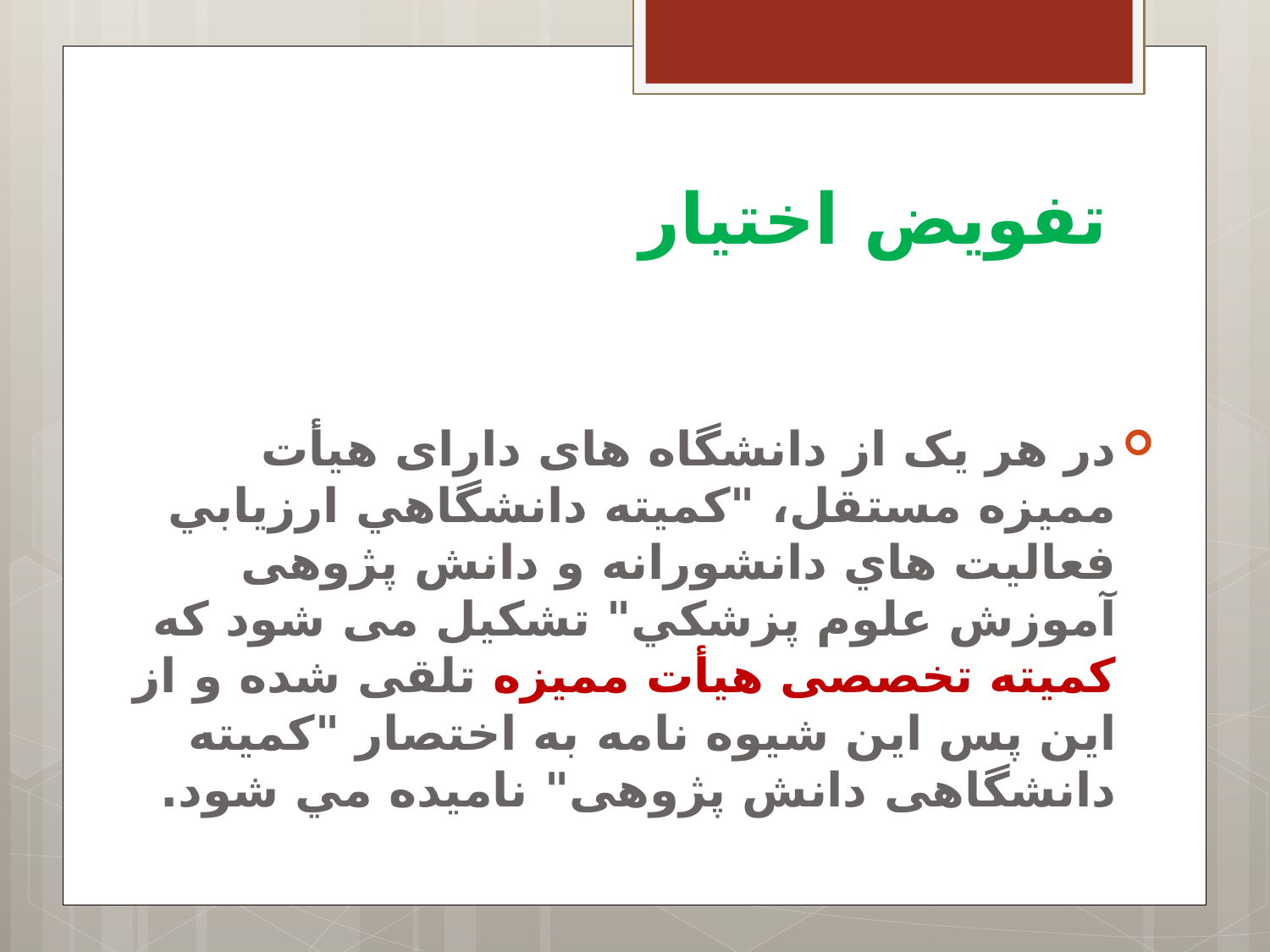

تفویض اختیار
در هر يک از دانشگاه های دارای هیأت ممیزه مستقل، "كميته دانشگاهي ارزيابي فعاليت هاي دانشورانه و دانش پژوهی آموزش علوم پزشکي" تشکیل می شود که کمیته تخصصی هیأت ممیزه تلقی شده و از اين پس اين شیوه نامه به اختصار "کميته دانشگاهی دانش پژوهی" ناميده مي شود.